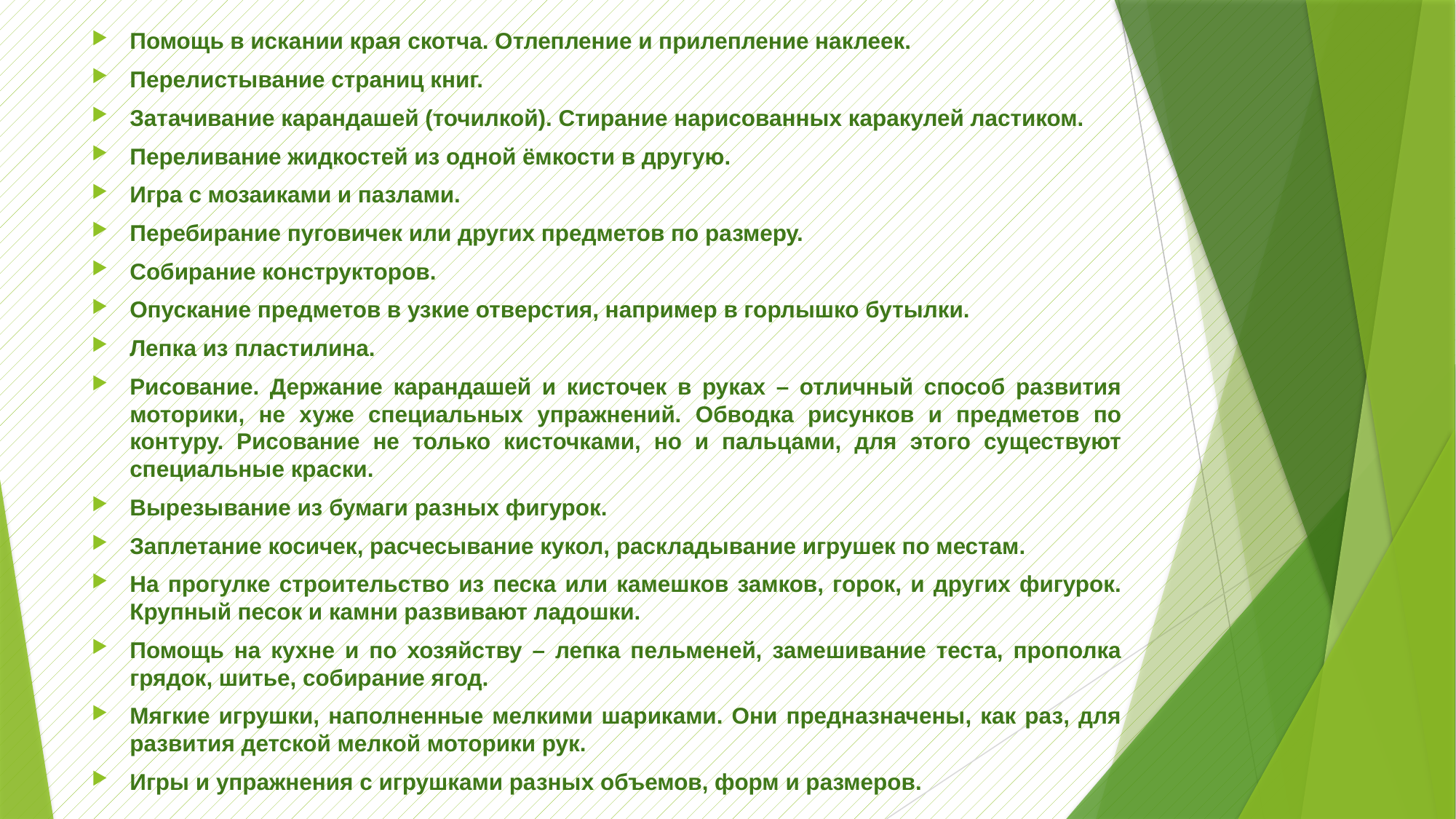

Помощь в искании края скотча. Отлепление и прилепление наклеек.
Перелистывание страниц книг.
Затачивание карандашей (точилкой). Стирание нарисованных каракулей ластиком.
Переливание жидкостей из одной ёмкости в другую.
Игра с мозаиками и пазлами.
Перебирание пуговичек или других предметов по размеру.
Собирание конструкторов.
Опускание предметов в узкие отверстия, например в горлышко бутылки.
Лепка из пластилина.
Рисование. Держание карандашей и кисточек в руках – отличный способ развития моторики, не хуже специальных упражнений. Обводка рисунков и предметов по контуру. Рисование не только кисточками, но и пальцами, для этого существуют специальные краски.
Вырезывание из бумаги разных фигурок.
Заплетание косичек, расчесывание кукол, раскладывание игрушек по местам.
На прогулке строительство из песка или камешков замков, горок, и других фигурок. Крупный песок и камни развивают ладошки.
Помощь на кухне и по хозяйству – лепка пельменей, замешивание теста, прополка грядок, шитье, собирание ягод.
Мягкие игрушки, наполненные мелкими шариками. Они предназначены, как раз, для развития детской мелкой моторики рук.
Игры и упражнения с игрушками разных объемов, форм и размеров.